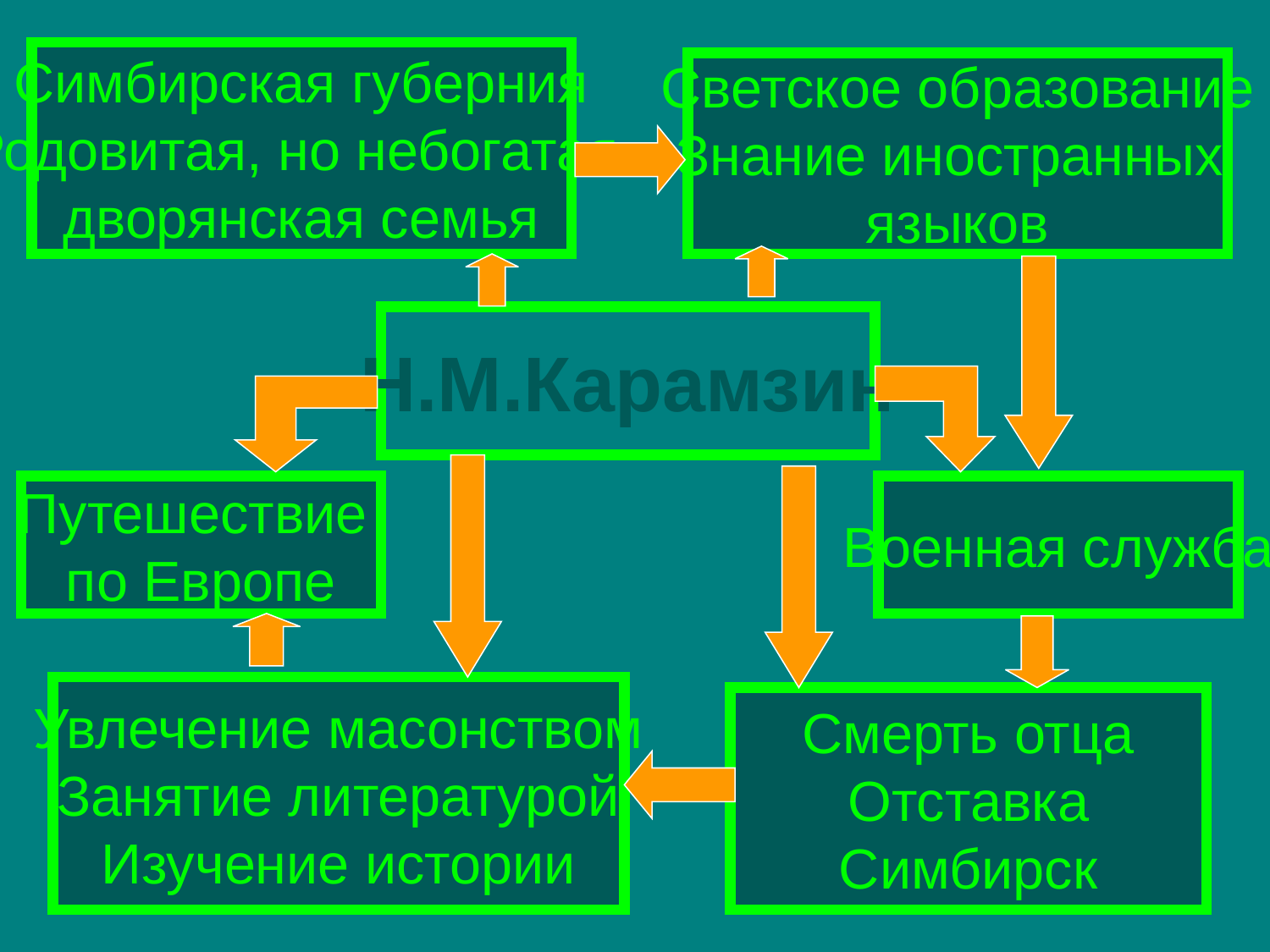

Симбирская губерния
Родовитая, но небогатая
дворянская семья
Светское образование
Знание иностранных
языков

Н.М.Карамзин

Путешествие
по Европе
Военная служба

Увлечение масонством
Занятие литературой
Изучение истории
Смерть отца
Отставка
Симбирск